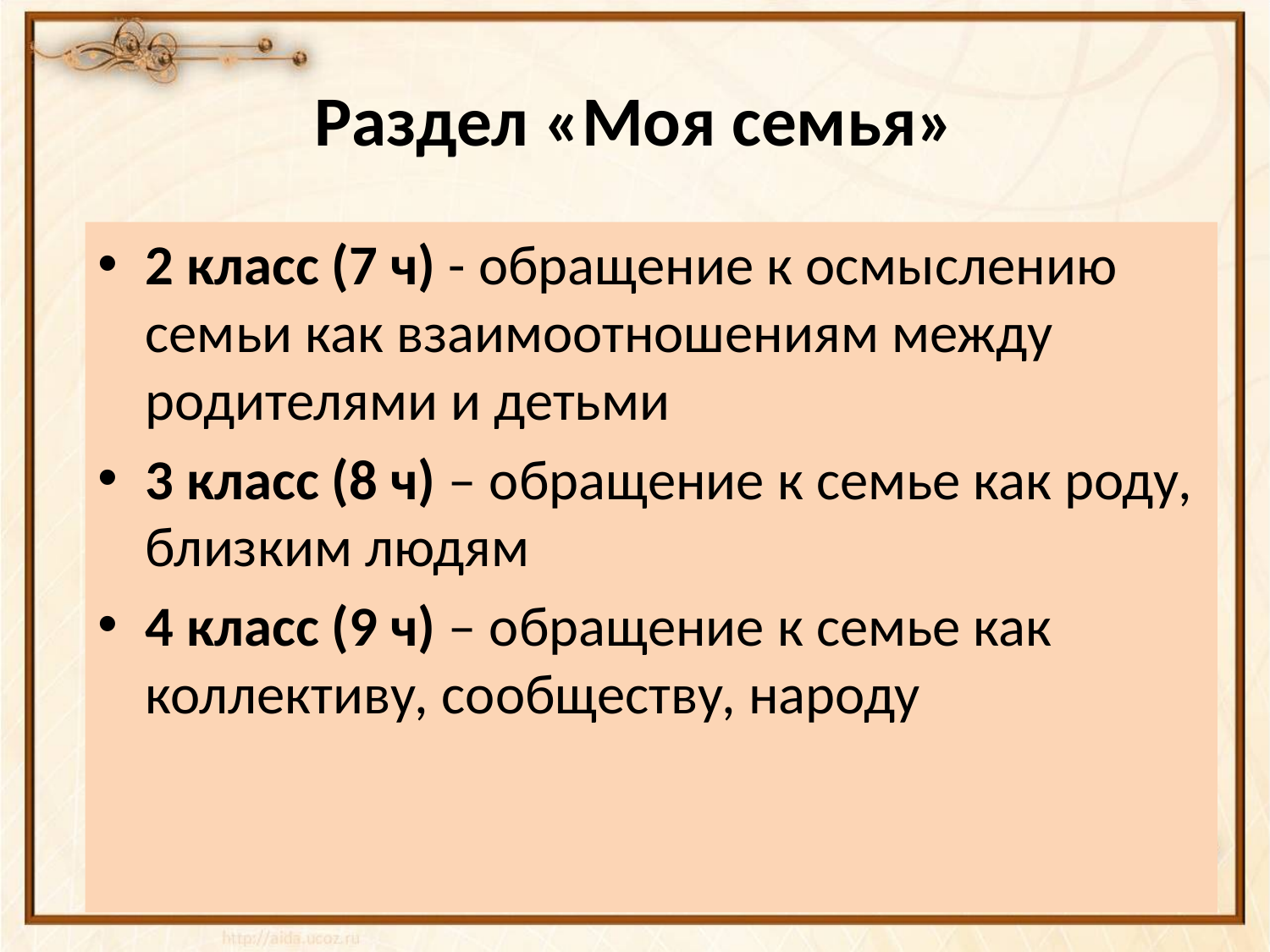

# Раздел «Моя семья»
2 класс (7 ч) - обращение к осмыслению семьи как взаимоотношениям между родителями и детьми
3 класс (8 ч) – обращение к семье как роду, близким людям
4 класс (9 ч) – обращение к семье как коллективу, сообществу, народу